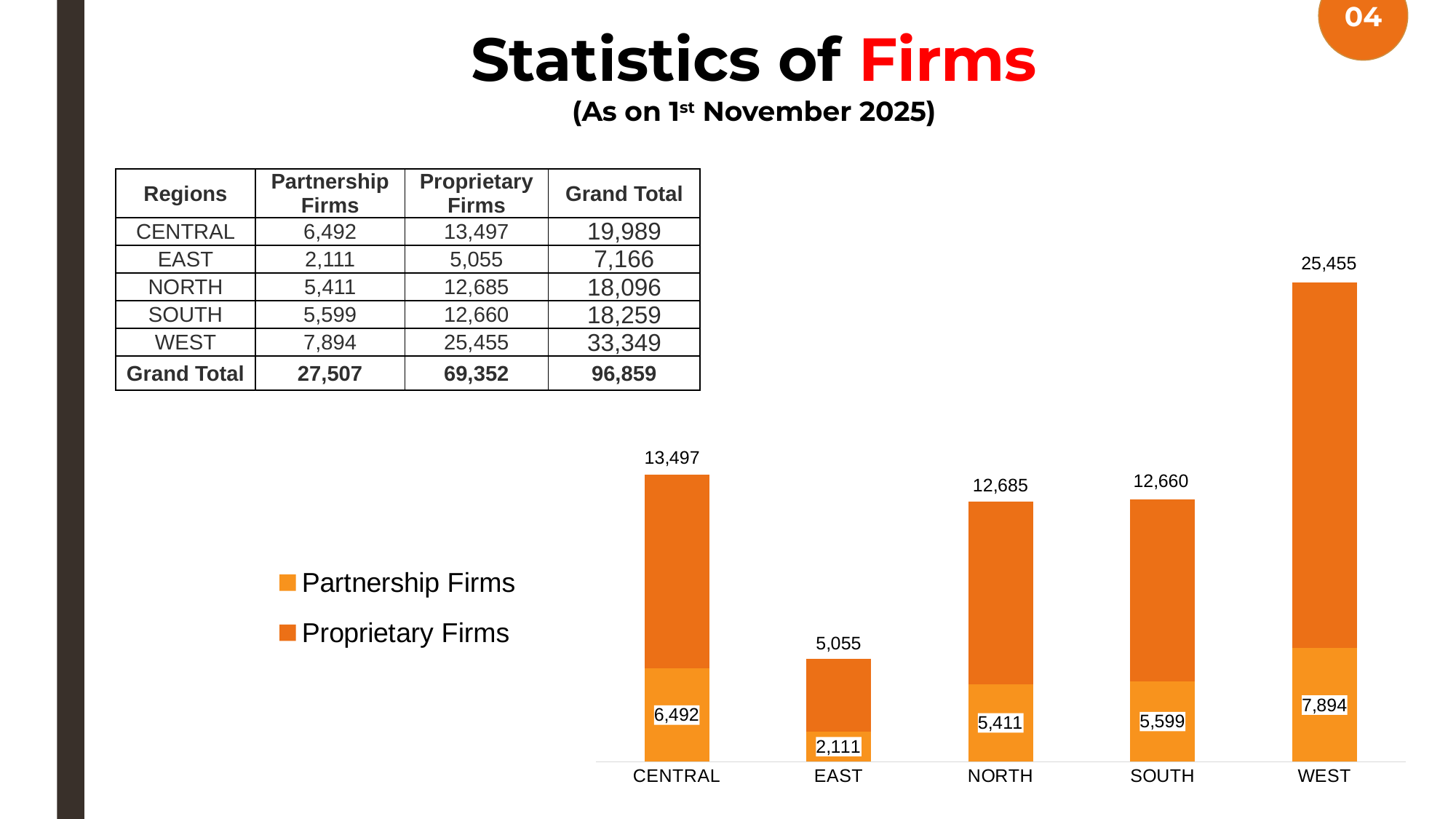

04
Statistics of Firms
(As on 1st November 2025)
| Regions | Partnership Firms | Proprietary Firms | Grand Total |
| --- | --- | --- | --- |
| CENTRAL | 6,492 | 13,497 | 19,989 |
| EAST | 2,111 | 5,055 | 7,166 |
| NORTH | 5,411 | 12,685 | 18,096 |
| SOUTH | 5,599 | 12,660 | 18,259 |
| WEST | 7,894 | 25,455 | 33,349 |
| Grand Total | 27,507 | 69,352 | 96,859 |

### Chart

| Category | Partnership Firms | Proprietary Firms |
|---|---|---|
| CENTRAL | 6492.0 | 13497.0 |
| EAST | 2111.0 | 5055.0 |
| NORTH | 5411.0 | 12685.0 |
| SOUTH | 5599.0 | 12660.0 |
| WEST | 7894.0 | 25455.0 |